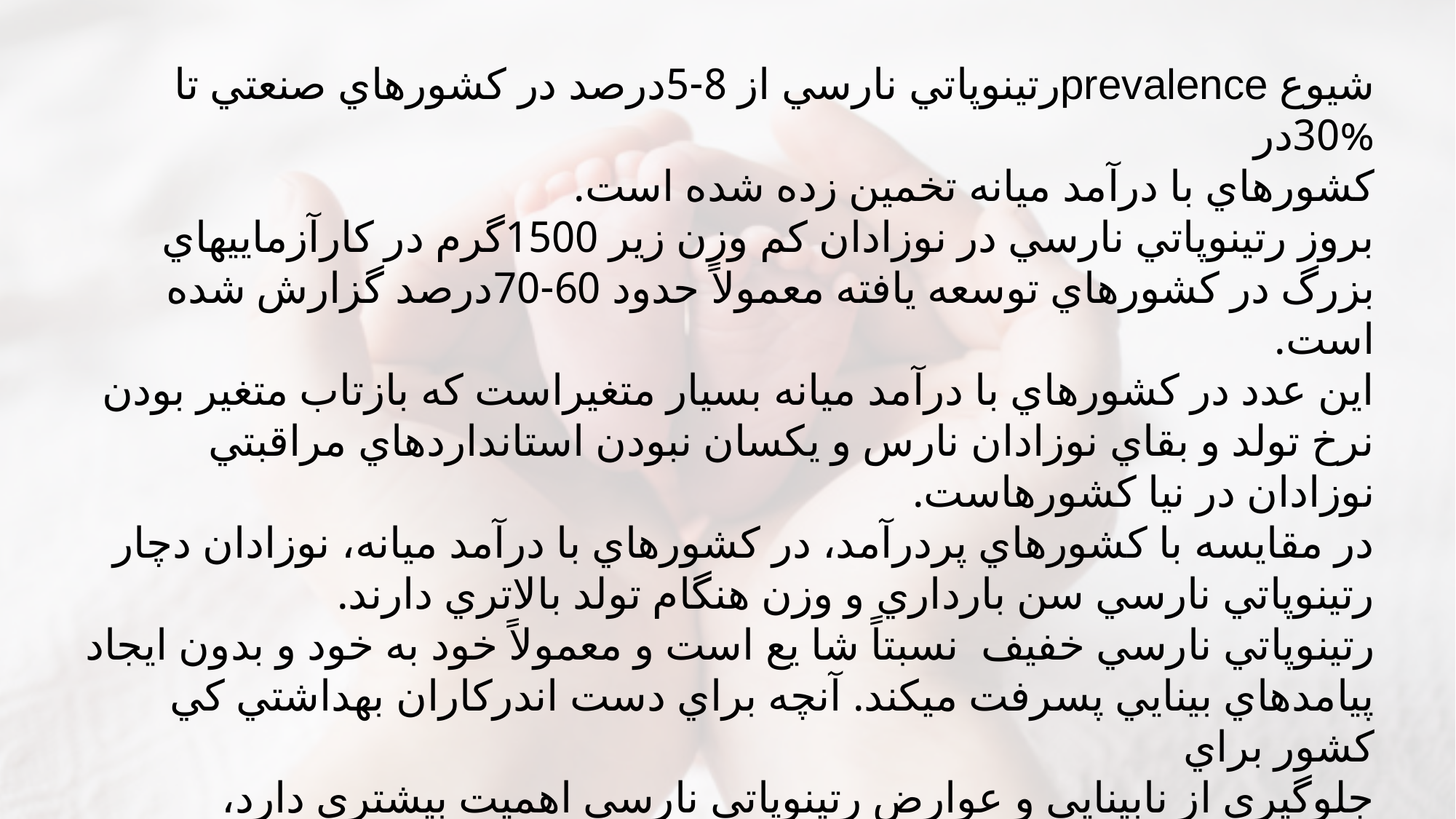

شيوع prevalenceرتينوپاتي نارسي از 8-5درصد در كشورهاي صنعتي تا %30در
كشورهاي با درآمد میانه تخمین زده شده است.
بروز رتينوپاتي نارسي در نوزادان كم وزن زیر 1500گرم در كارآزماييهاي بزرگ در كشورهاي توسعه يافته معمولاً حدود 60-70درصد گزارش شده است.
این عدد در كشورهاي با درآمد میانه بسيار متغیراست كه بازتاب متغیر بودن نرخ تولد و بقاي نوزادان نارس و يكسان نبودن استانداردهاي مراقبتي نوزادان در نيا كشورهاست.
در مقايسه با كشورهاي پردرآمد، در كشورهاي با درآمد میانه، نوزادان دچار رتينوپاتي نارسي سن بارداري و وزن هنگام تولد بالاتري دارند.
رتينوپاتي نارسي خفیف  نسبتاً شا یع است و معمولاً خود به خود و بدون ایجاد
پیامدهاي بینايي پسرفت ميكند. آنچه براي دست اندركاران بهداشتي كي كشور براي
جلوگيري از نابينايي و عوارض رتينوپاتي نارسي اهمیت بیشتري دارد، رتينوپاتي نارسي
شد ید و نيازمند درمان ميباشد.